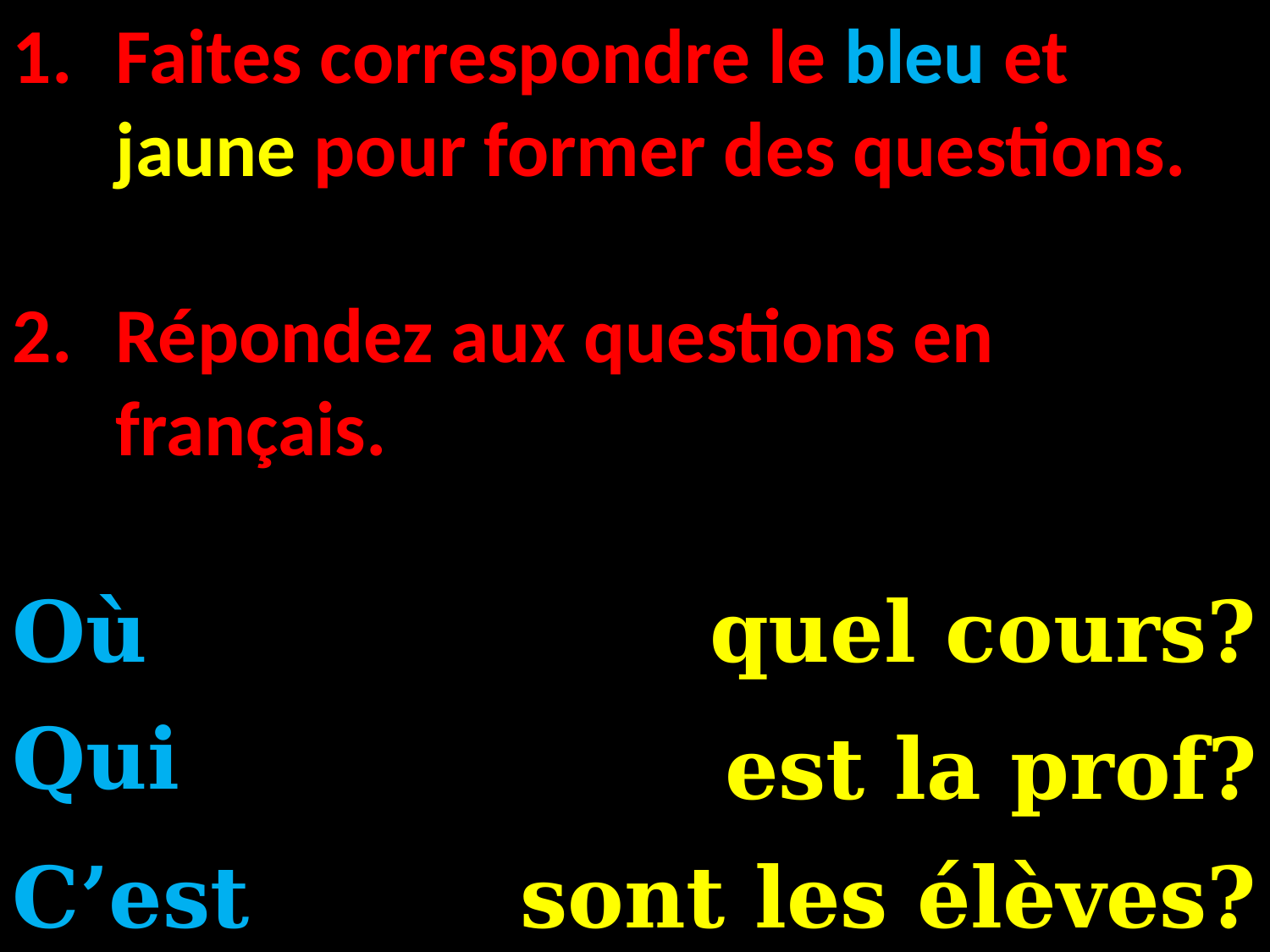

Faites correspondre le bleu et jaune pour former des questions.

Répondez aux questions en français.

Où
quel cours?
Qui
est la prof?
C’est
sont les élèves?